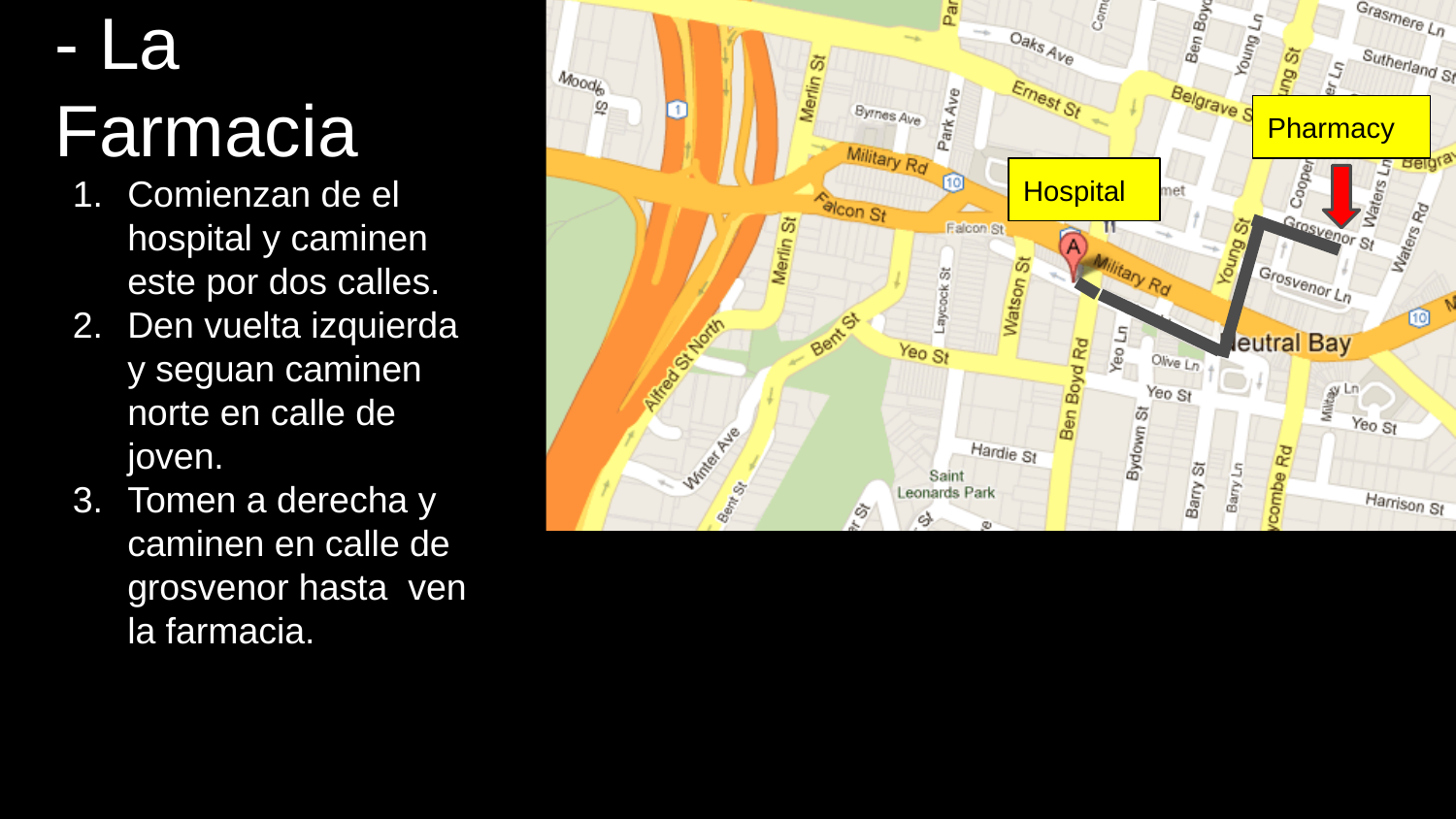

# El Hospital - La Farmacia
Comienzan de el hospital y caminen este por dos calles.
Den vuelta izquierda y seguan caminen norte en calle de joven.
Tomen a derecha y caminen en calle de grosvenor hasta  ven la farmacia.

Pharmacy
Hospital